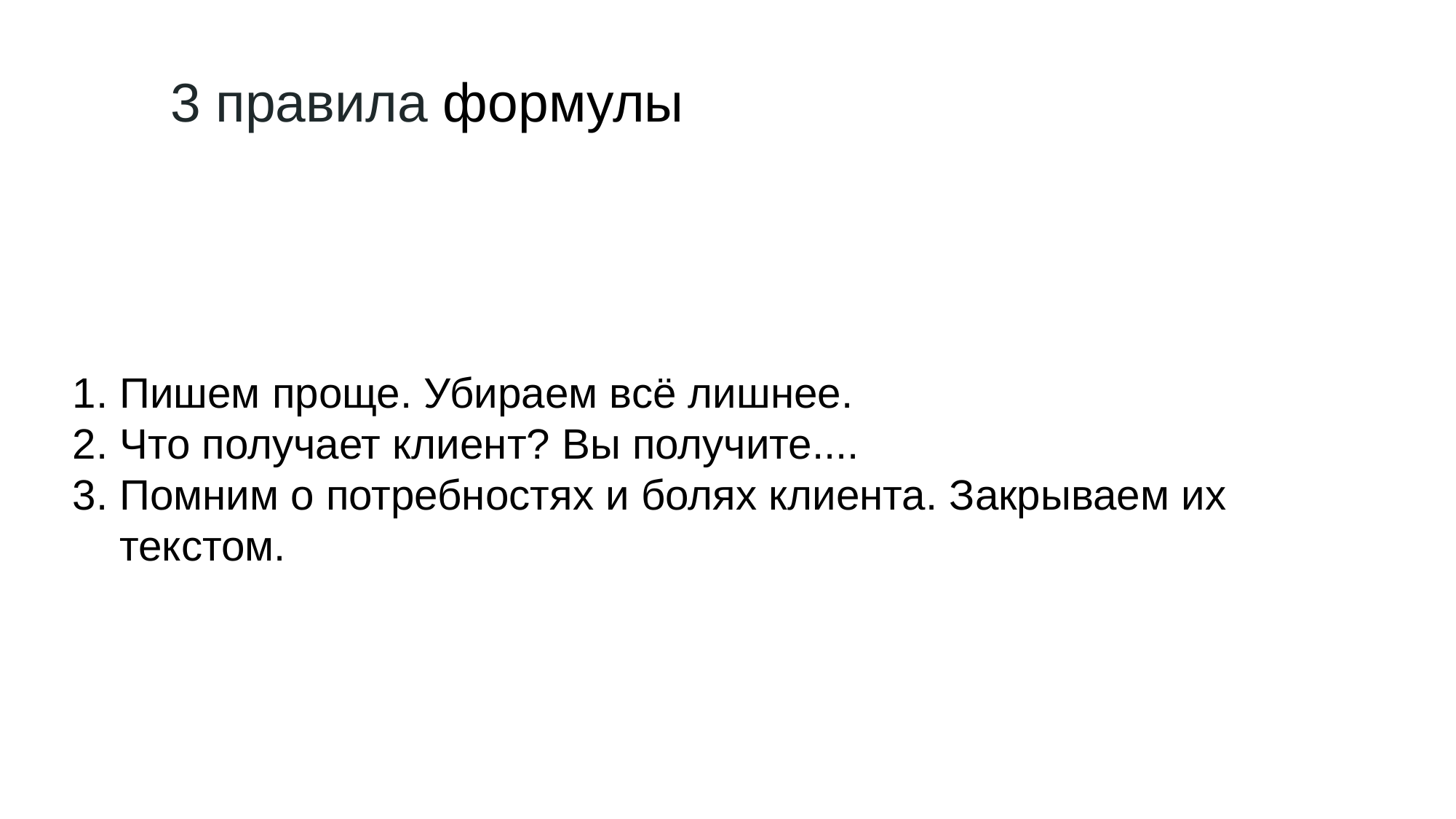

# 3 правила формулы
Пишем проще. Убираем всё лишнее.
Что получает клиент? Вы получите....
Помним о потребностях и болях клиента. Закрываем их текстом.